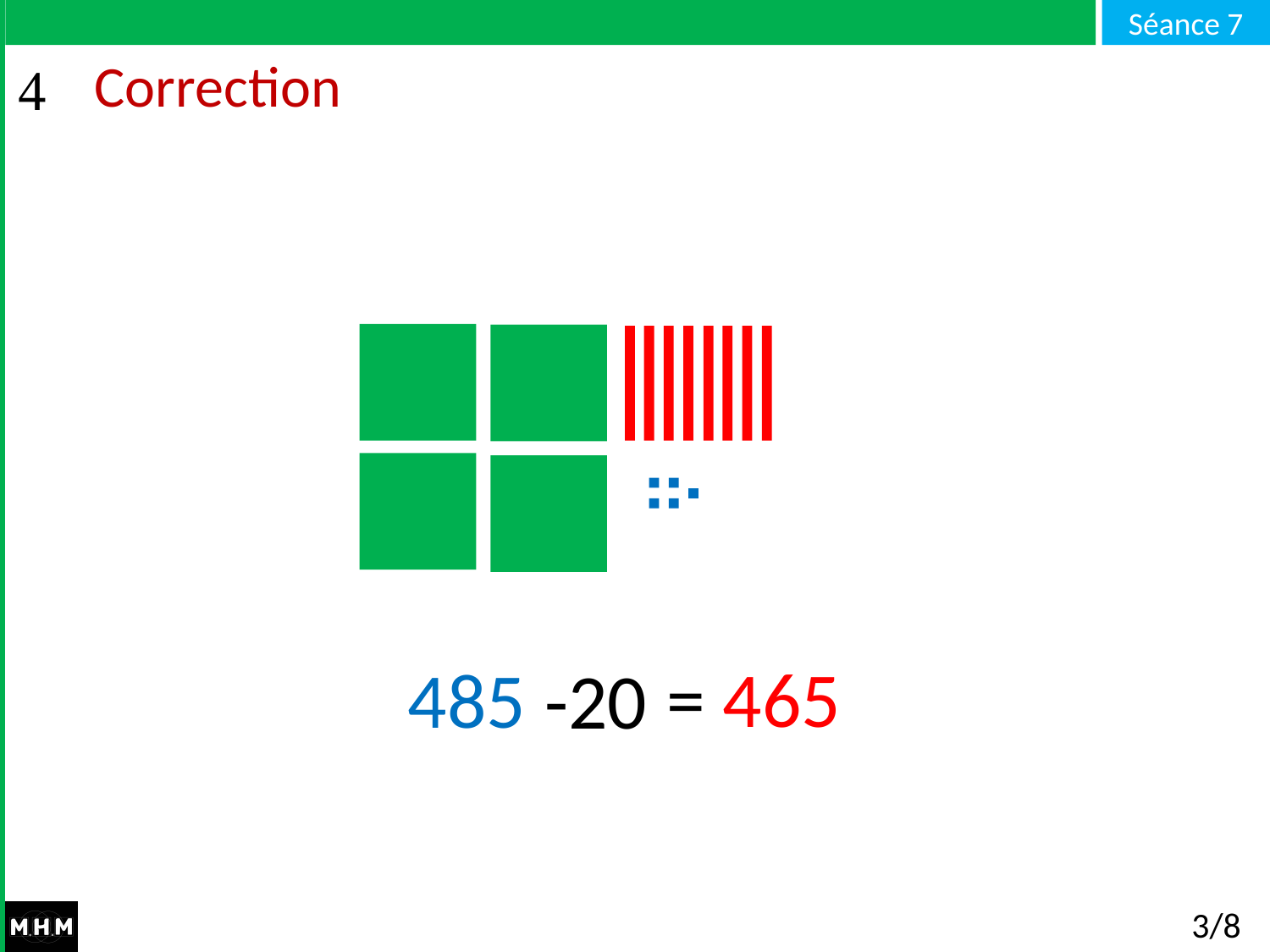

# Correction

= 465
485
-20
3/8